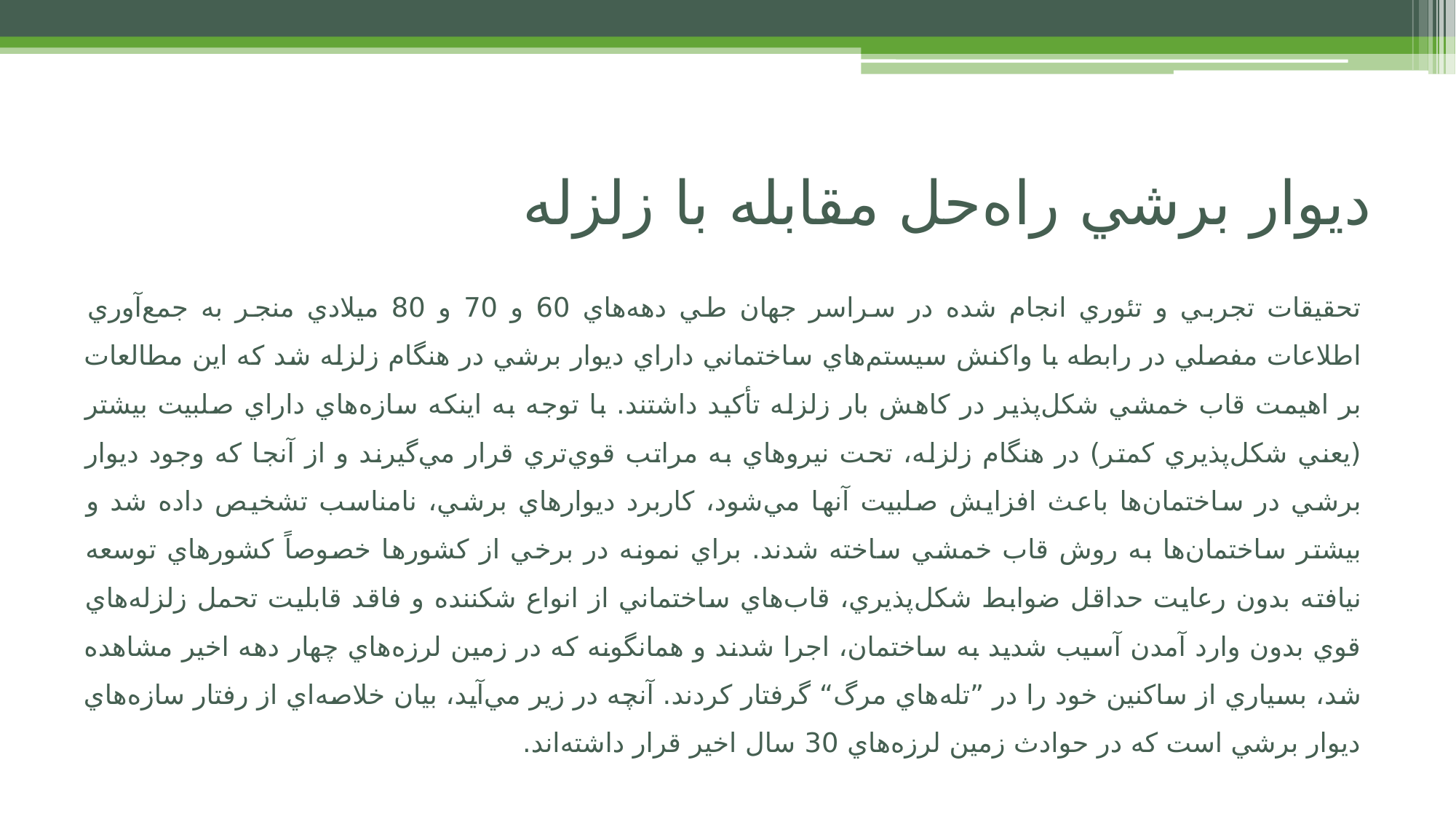

# ديوار برشي راه‌حل مقابله با زلزله
تحقيقات تجربي و تئوري انجام شده در سراسر جهان طي دهه‌هاي 60 و 70 و 80 ميلادي منجر به جمع‌آوري اطلاعات مفصلي در رابطه با واکنش سيستم‌هاي ساختماني داراي ديوار برشي در هنگام زلزله شد که اين مطالعات بر اهيمت قاب خمشي شکل‌پذير در کاهش بار زلزله تأکيد داشتند. با توجه به اينکه سازه‌هاي داراي صلبيت بيشتر (يعني شکل‌پذيري کمتر) در هنگام زلزله، تحت نيروهاي به مراتب قوي‌تري قرار مي‌گيرند و از آنجا که وجود ديوار برشي در ساختمان‌ها باعث افزايش صلبيت آنها مي‌شود، کاربرد ديوارهاي برشي، نامناسب تشخيص داده شد و بيشتر ساختمان‌ها به روش قاب خمشي ساخته شدند. براي نمونه در برخي از کشورها خصوصاً کشورهاي توسعه نيافته بدون رعايت حداقل ضوابط شکل‌پذيري، قاب‌هاي ساختماني از انواع شکننده و فاقد قابليت تحمل زلزله‌هاي قوي بدون وارد آمدن آسيب شديد به ساختمان، اجرا شدند و همانگونه که در زمين لرزه‌هاي چهار دهه اخير مشاهده شد، بسياري از ساکنين خود را در ”تله‌هاي مرگ“ گرفتار کردند. آنچه در زير مي‌آيد، بيان خلاصه‌اي از رفتار سازه‌هاي ديوار برشي است که در حوادث زمين لرزه‌هاي 30 سال اخير قرار داشته‌اند.